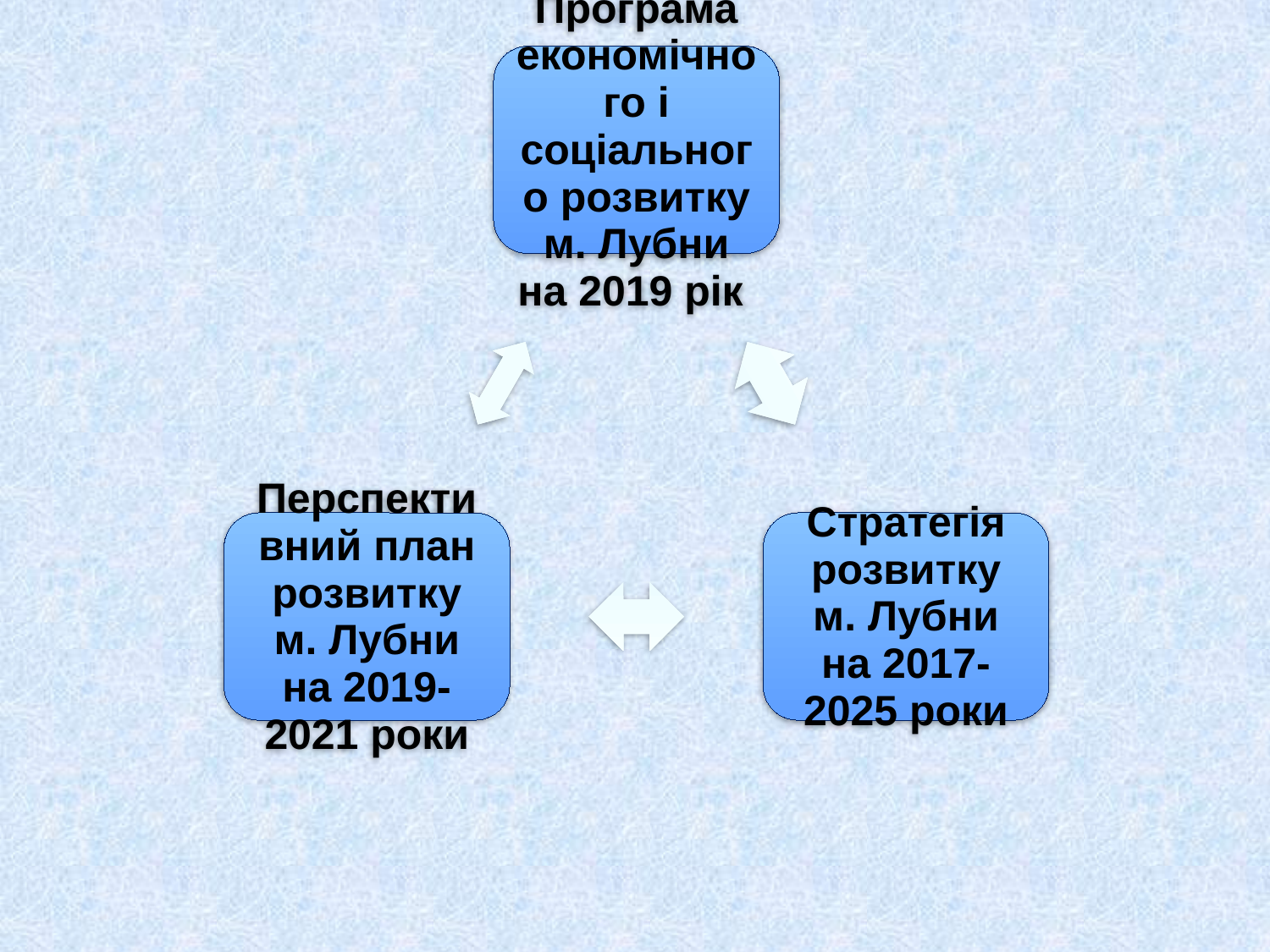

Програма економічного і соціального розвитку м. Лубни на 2019 рік
Стратегія розвитку м. Лубни на 2017-2025 роки
Перспективний план розвитку м. Лубни на 2019-2021 роки